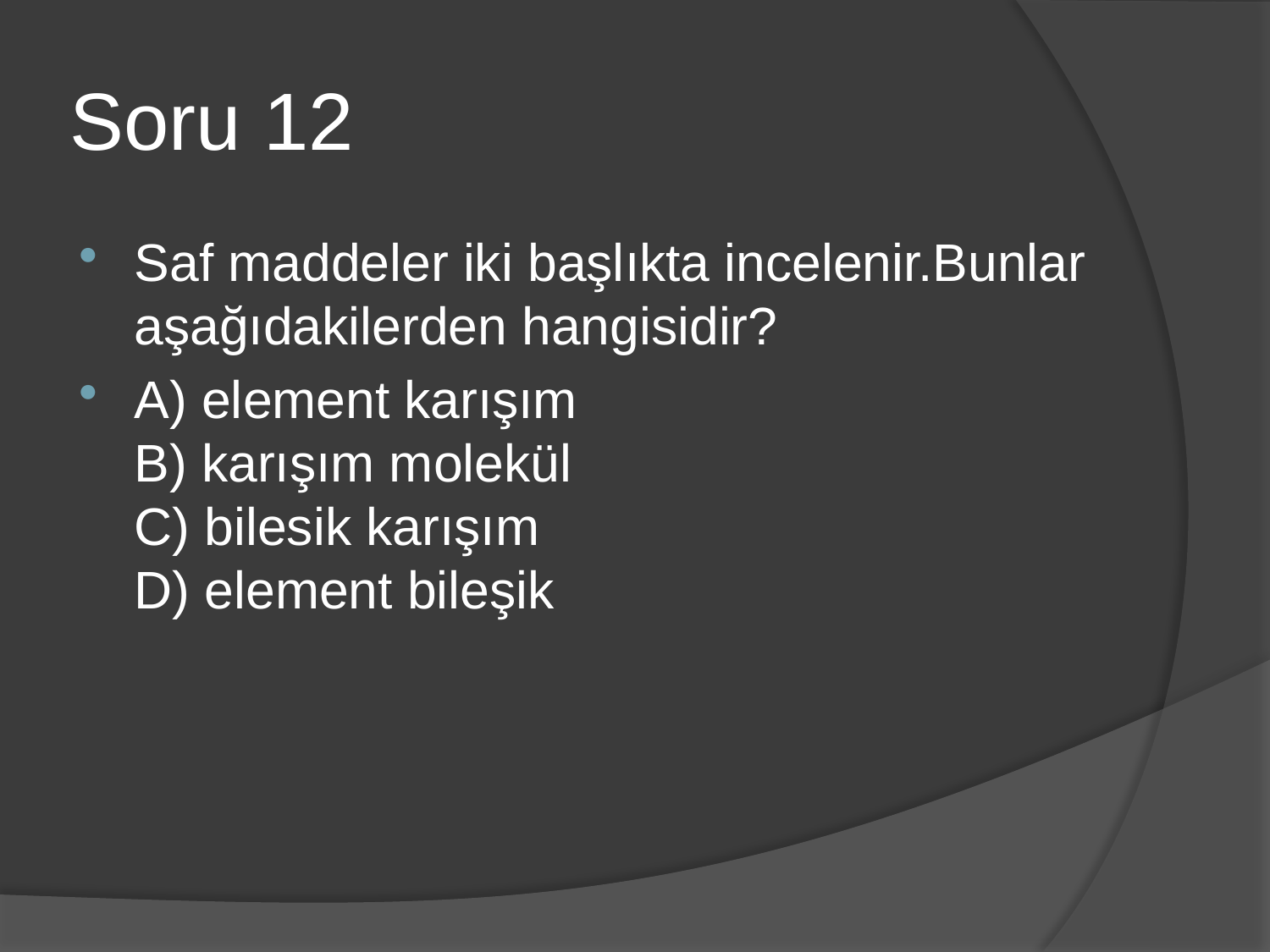

# Soru 12
Saf maddeler iki başlıkta incelenir.Bunlar aşağıdakilerden hangisidir?
A) element karışım
B) karışım molekül
C) bilesik karışım
D) element bileşik